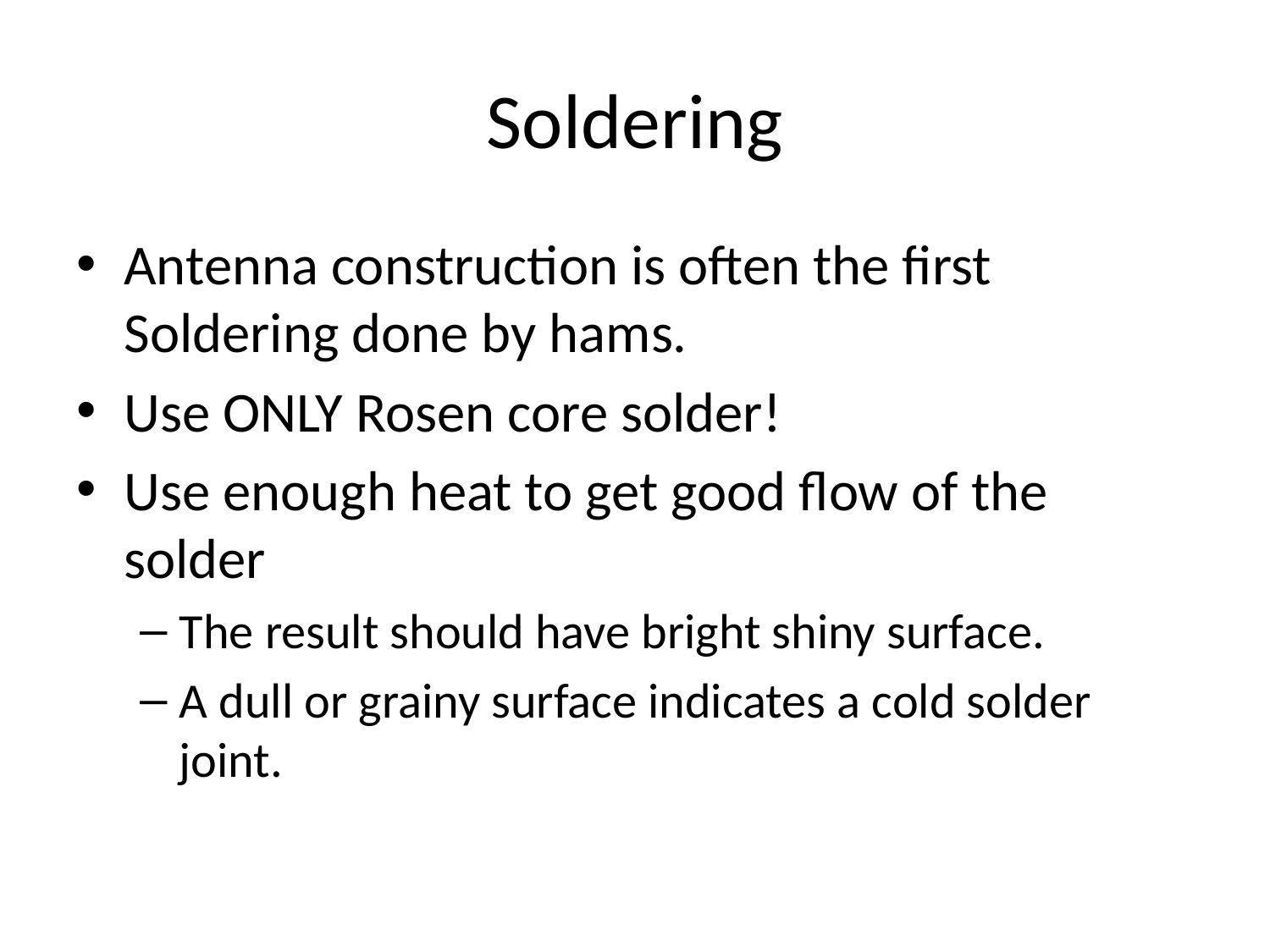

# Soldering
Antenna construction is often the first Soldering done by hams.
Use ONLY Rosen core solder!
Use enough heat to get good flow of the solder
The result should have bright shiny surface.
A dull or grainy surface indicates a cold solder joint.